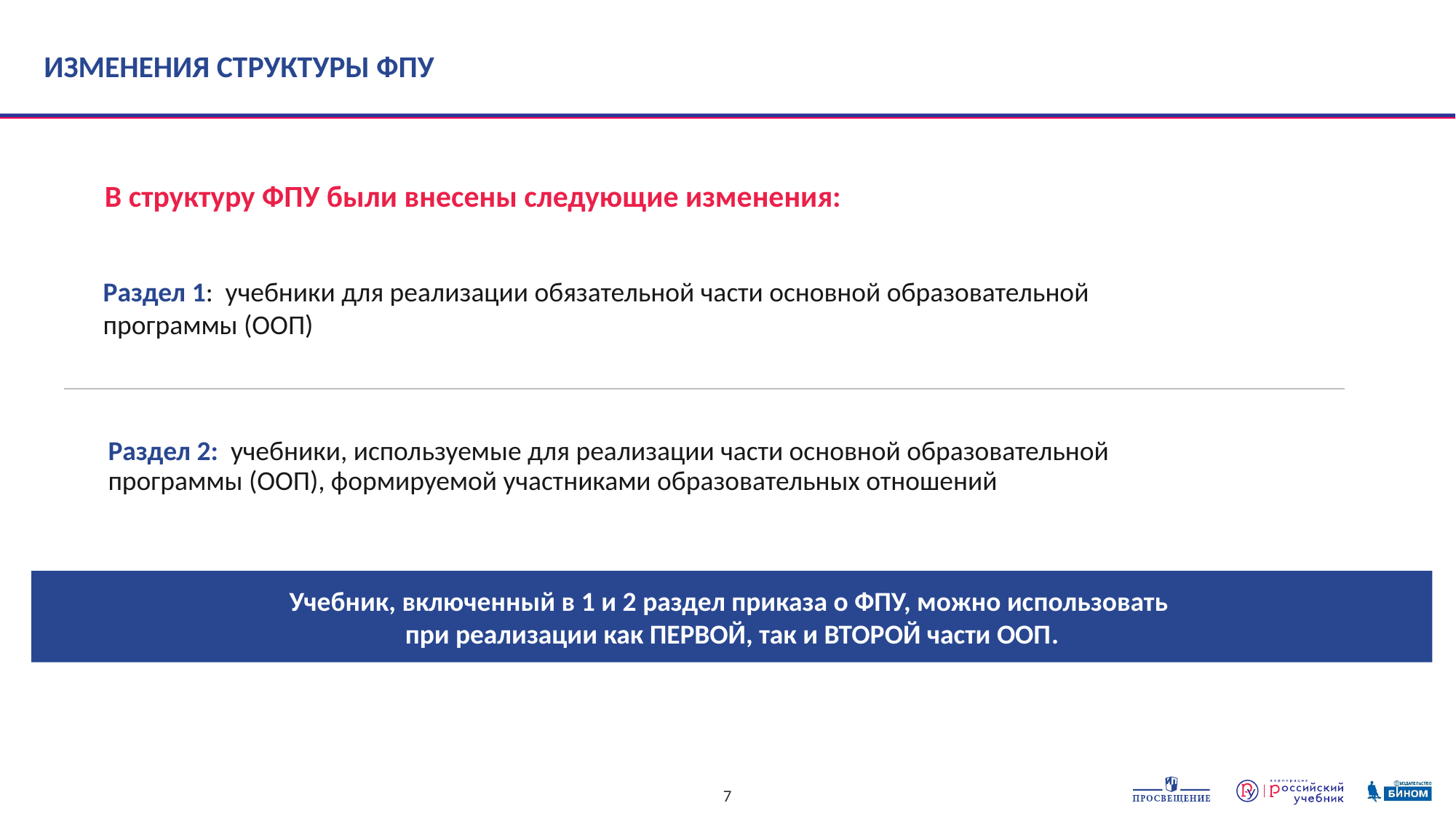

ИЗМЕНЕНИЯ СТРУКТУРЫ ФПУ
В структуру ФПУ были внесены следующие изменения:
Раздел 1:  учебники для реализации обязательной части основной образовательной программы (ООП)
Раздел 2:  учебники, используемые для реализации части основной образовательной программы (ООП), формируемой участниками образовательных отношений
Учебник, включенный в 1 и 2 раздел приказа о ФПУ, можно использовать
при реализации как ПЕРВОЙ, так и ВТОРОЙ части ООП.